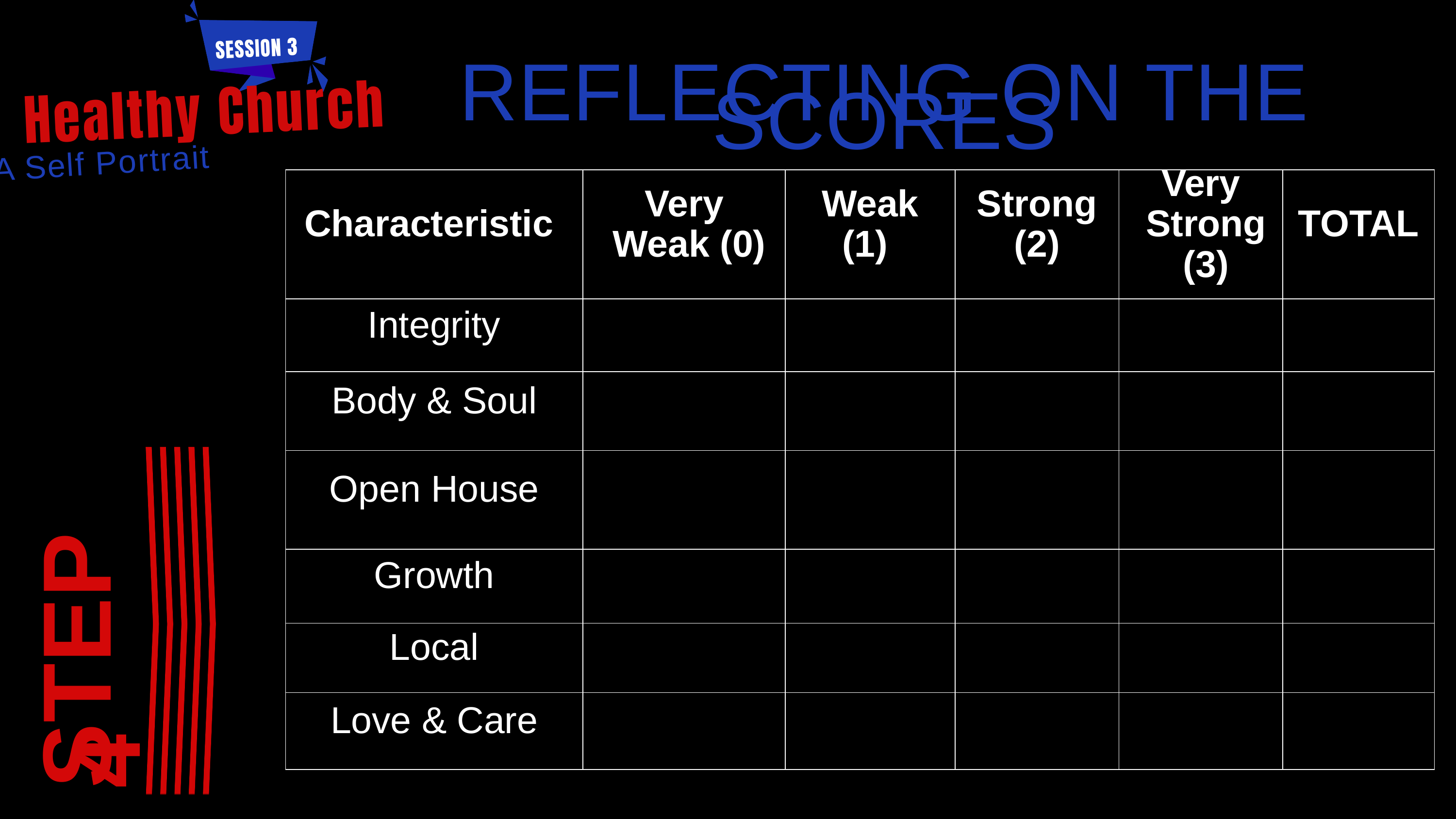

STEP 3

SESSION 3

Healthy Church
REFLECTING ON THE SCORES
A Self Portrait
WHAT NEEDS WORKING ON?
| Characteristic | Very Weak (0) | Weak (1) | Strong (2) | Very Strong (3) | TOTAL |
| --- | --- | --- | --- | --- | --- |
| Integrity |  |  |  |  |  |
| Body & Soul |  |  |  |  |  |
| Open House |  |  |  |  |  |
| Growth |  |  |  |  |  |
| Local |  |  |  |  |  |
| Love & Care |  |  |  |  |  |
COLLATING THE SCORES

STEP 4

STEP 5